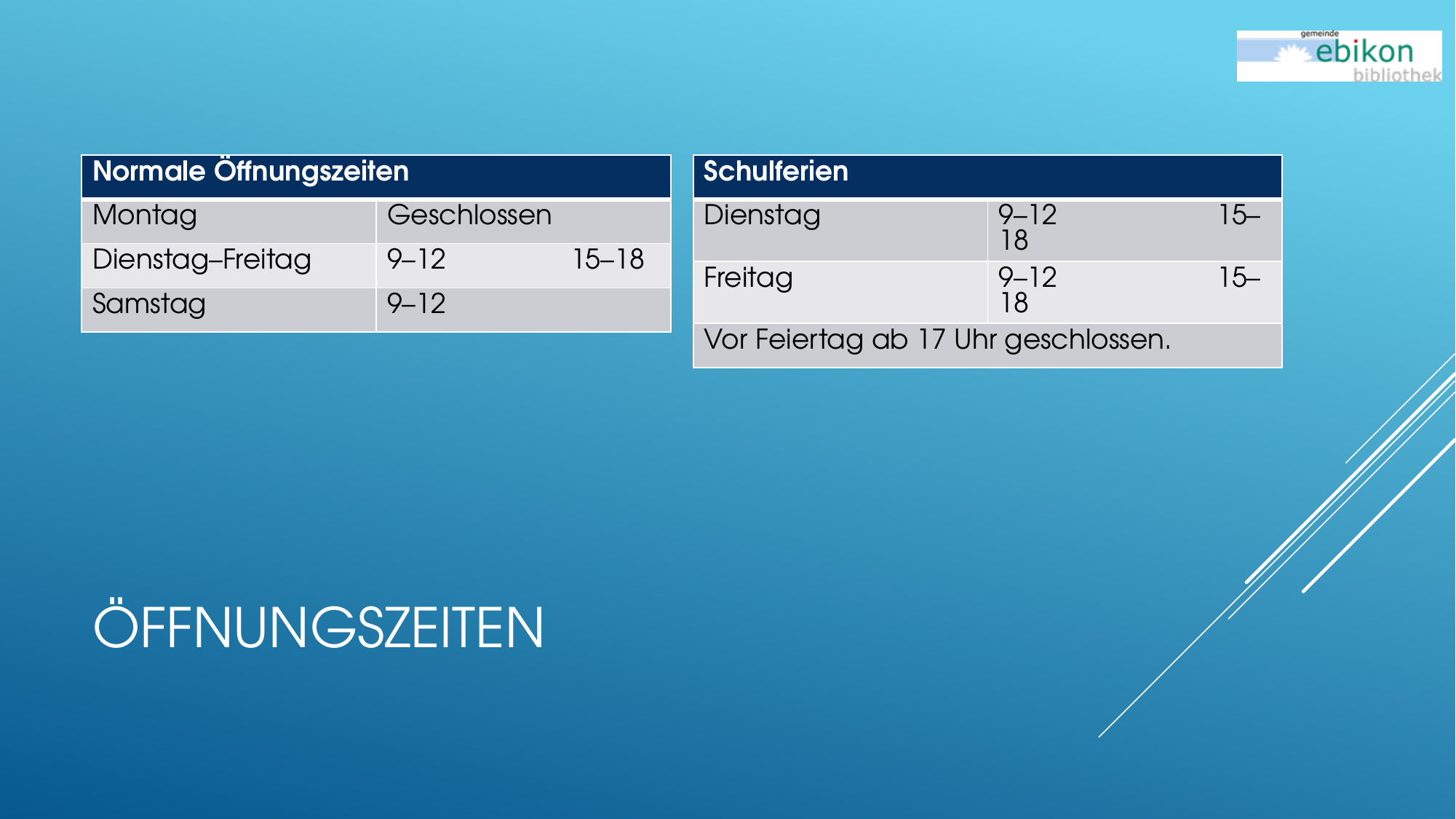

| Normale Öffnungszeiten |  |
| --- | --- |
| Montag | Geschlossen |
| Dienstag–Freitag | 9–12 15–18 |
| Samstag | 9–12 |
| Schulferien |  |
| --- | --- |
| Dienstag | 9–12 15–18 |
| Freitag | 9–12 15–18 |
| Vor Feiertag ab 17 Uhr geschlossen. |  |
# Öffnungszeiten